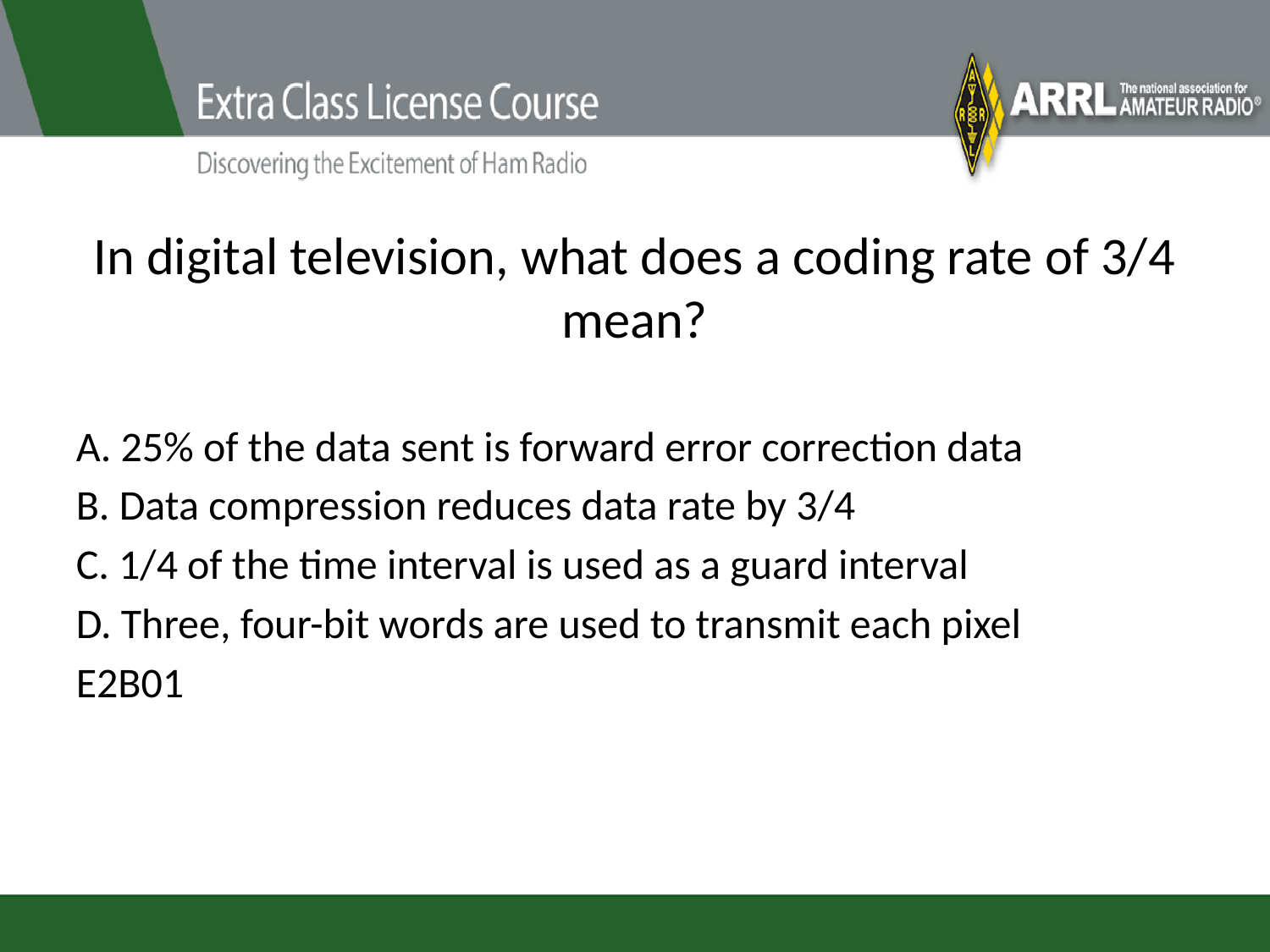

# In digital television, what does a coding rate of 3/4 mean?
A. 25% of the data sent is forward error correction data
B. Data compression reduces data rate by 3/4
C. 1/4 of the time interval is used as a guard interval
D. Three, four-bit words are used to transmit each pixel
E2B01